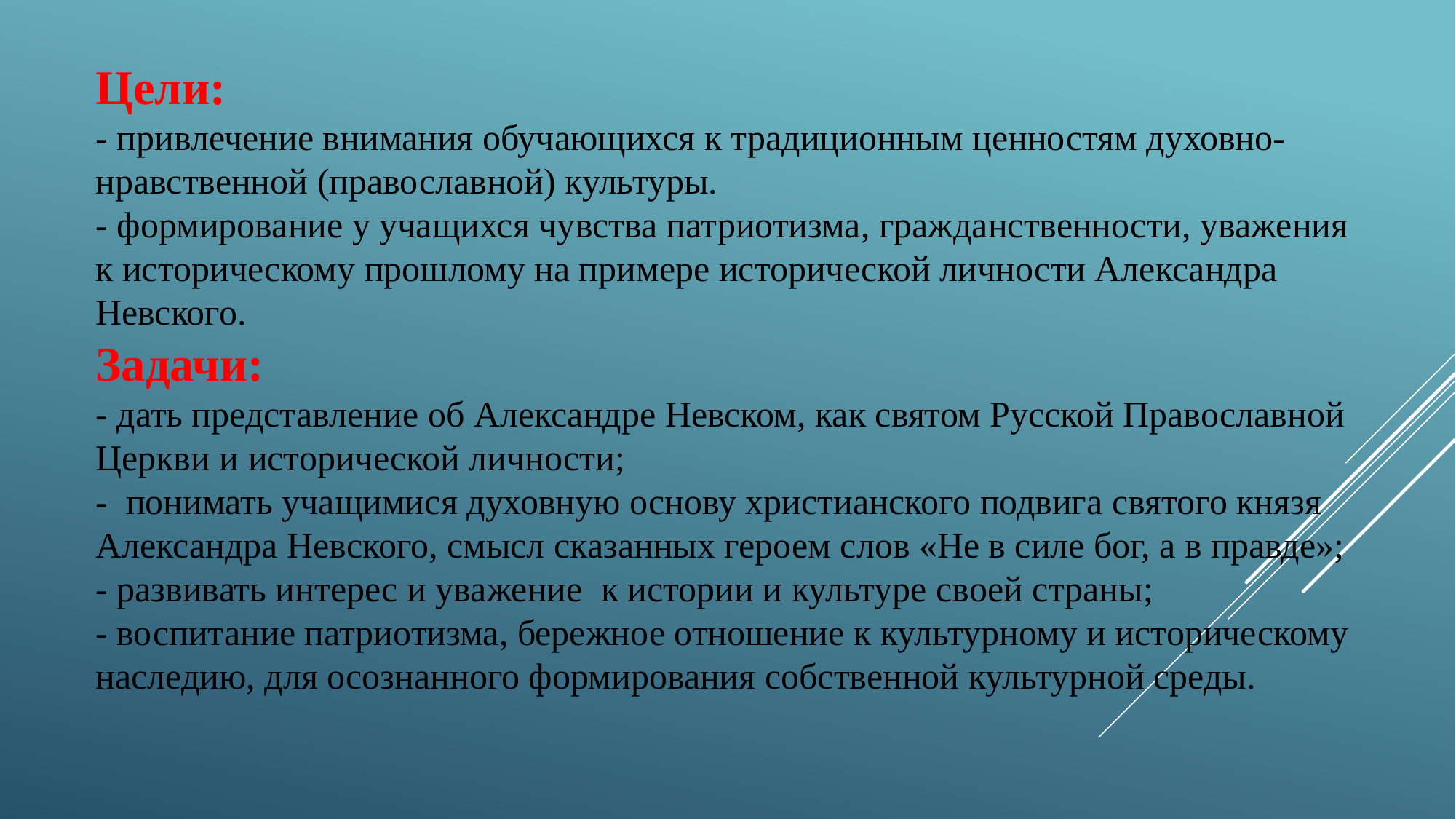

Цели:
- привлечение внимания обучающихся к традиционным ценностям духовно-нравственной (православной) культуры.
- формирование у учащихся чувства патриотизма, гражданственности, уважения к историческому прошлому на примере исторической личности Александра Невского.
Задачи:
- дать представление об Александре Невском, как святом Русской Православной Церкви и исторической личности;
-  понимать учащимися духовную основу христианского подвига святого князя Александра Невского, смысл сказанных героем слов «Не в силе бог, а в правде»;
- развивать интерес и уважение  к истории и культуре своей страны;
- воспитание патриотизма, бережное отношение к культурному и историческому наследию, для осознанного формирования собственной культурной среды.